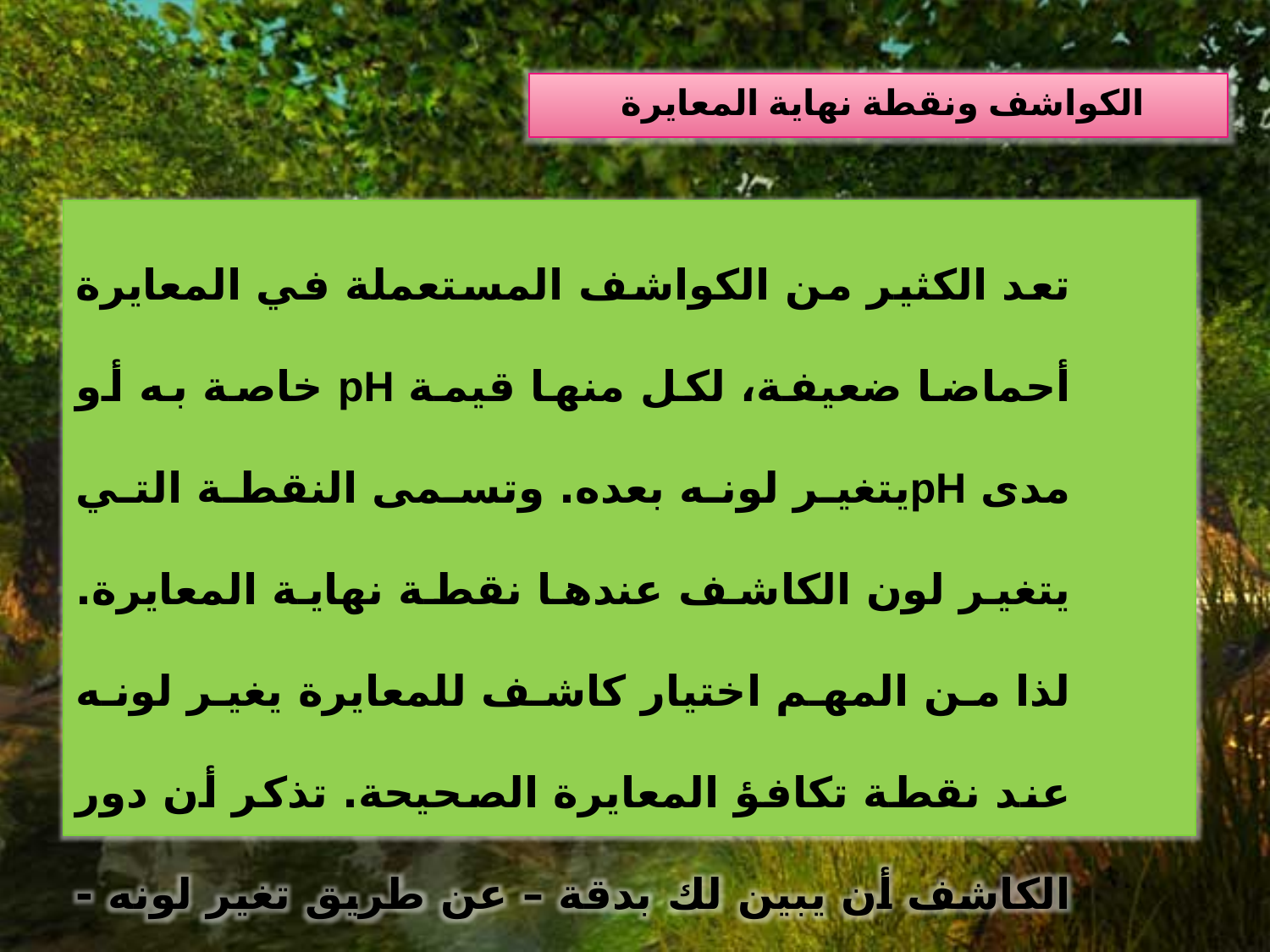

الكواشف ونقطة نهاية المعايرة
       تعد الكثير من الكواشف المستعملة في المعايرة أحماضا ضعيفة، لكل منها قيمة pH خاصة به أو مدى pHيتغير لونه بعده. وتسمى النقطة التي يتغير لون الكاشف عندها نقطة نهاية المعايرة. لذا من المهم اختيار كاشف للمعايرة يغير لونه عند نقطة تكافؤ المعايرة الصحيحة. تذكر أن دور الكاشف أن يبين لك بدقة – عن طريق تغير لونه - أنه قد تمت إضافة كمية كافية من المحلول القياسي لتعادل المحلول المجهول.